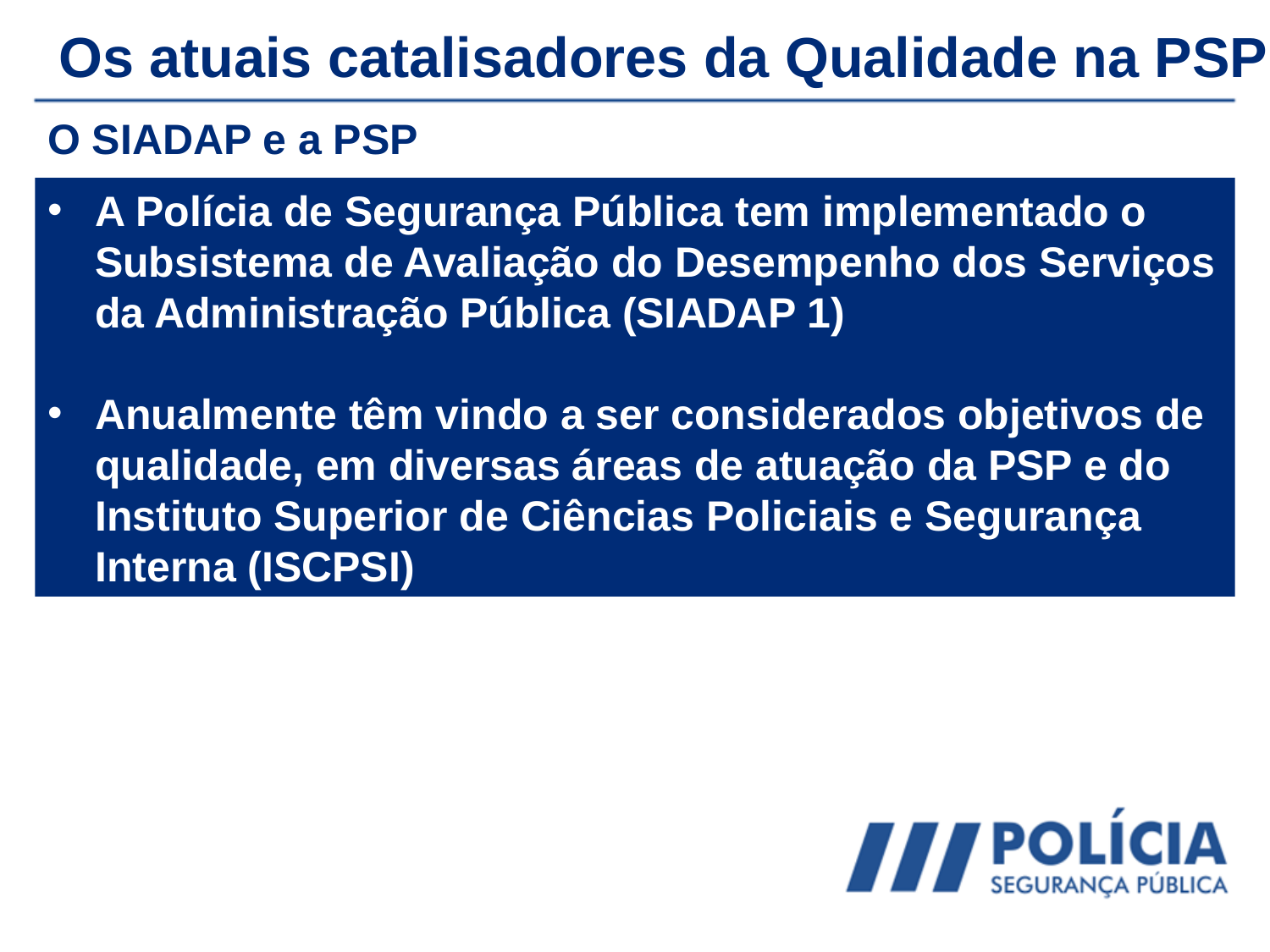

Os atuais catalisadores da Qualidade na PSP
O SIADAP e a PSP
A Polícia de Segurança Pública tem implementado o Subsistema de Avaliação do Desempenho dos Serviços da Administração Pública (SIADAP 1)

Anualmente têm vindo a ser considerados objetivos de qualidade, em diversas áreas de atuação da PSP e do Instituto Superior de Ciências Policiais e Segurança Interna (ISCPSI)